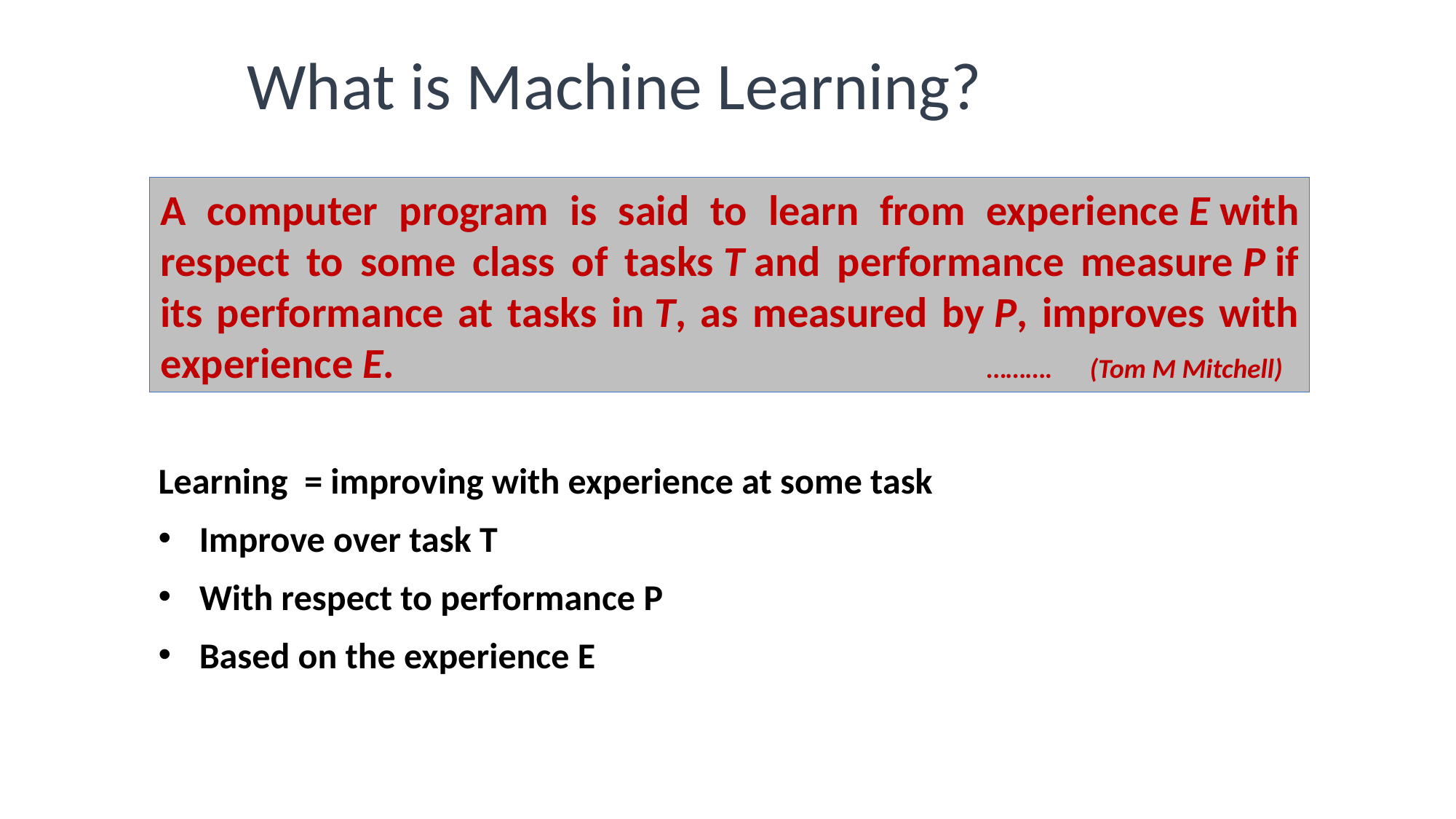

# What is Machine Learning?
A computer program is said to learn from experience E with respect to some class of tasks T and performance measure P if its performance at tasks in T, as measured by P, improves with experience E.                                                                                                ……….      (Tom M Mitchell)
Learning  = improving with experience at some task

Improve over task T

With respect to performance P

Based on the experience E